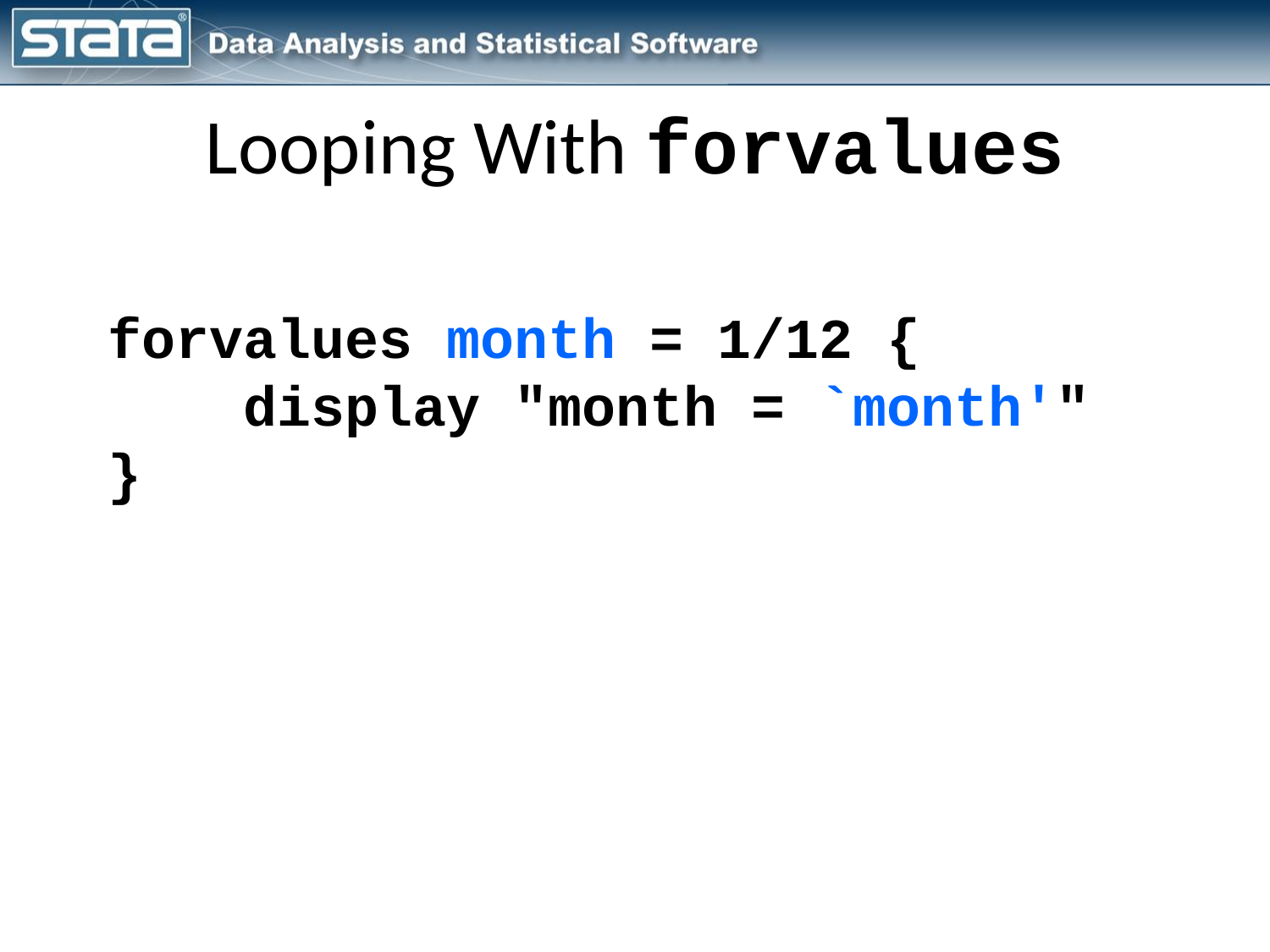

# Looping With forvalues
forvalues month = 1/12 {
    display "month = `month'"
}